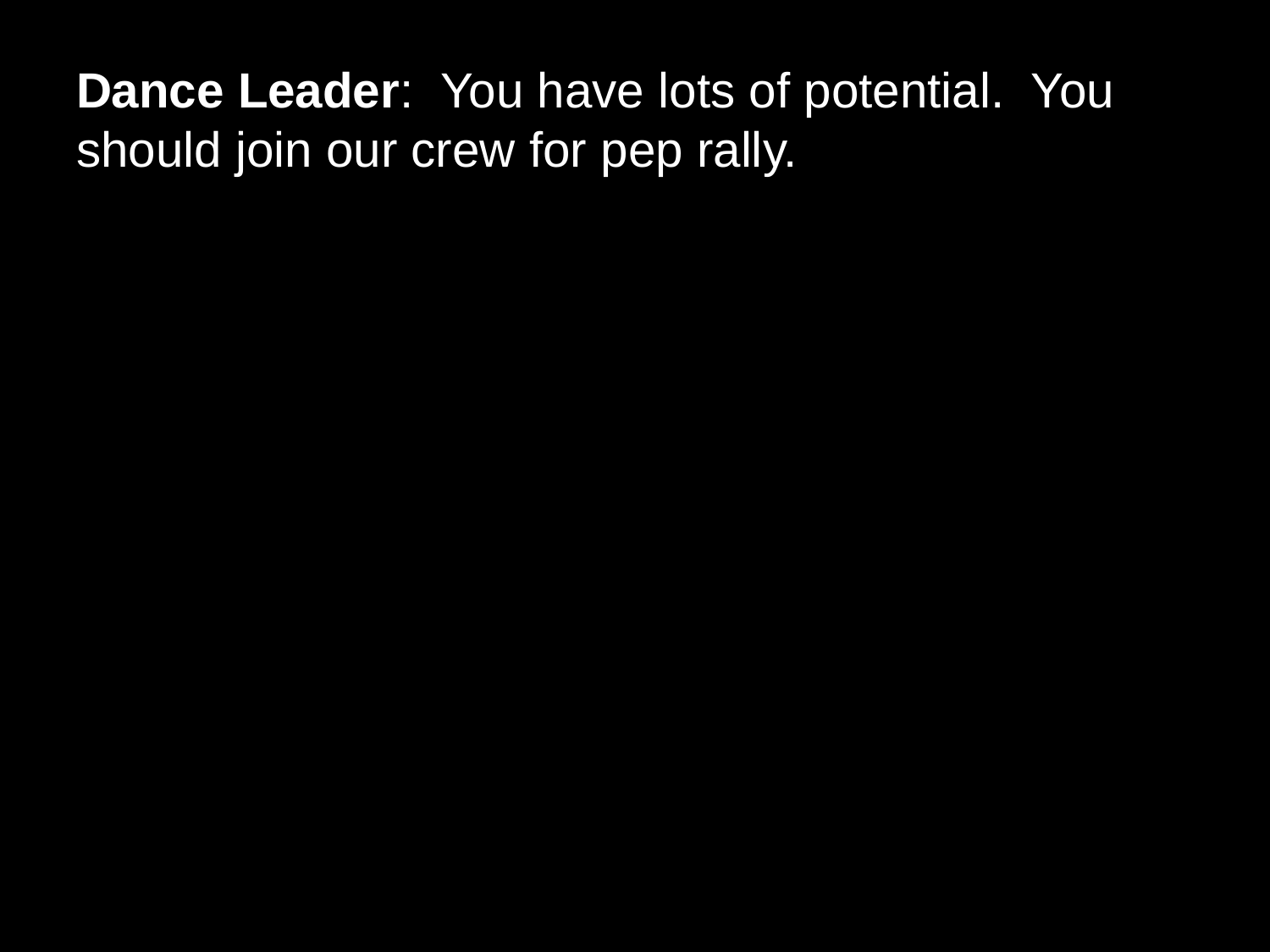

# Dance Leader:  You have lots of potential.  You should join our crew for pep rally.